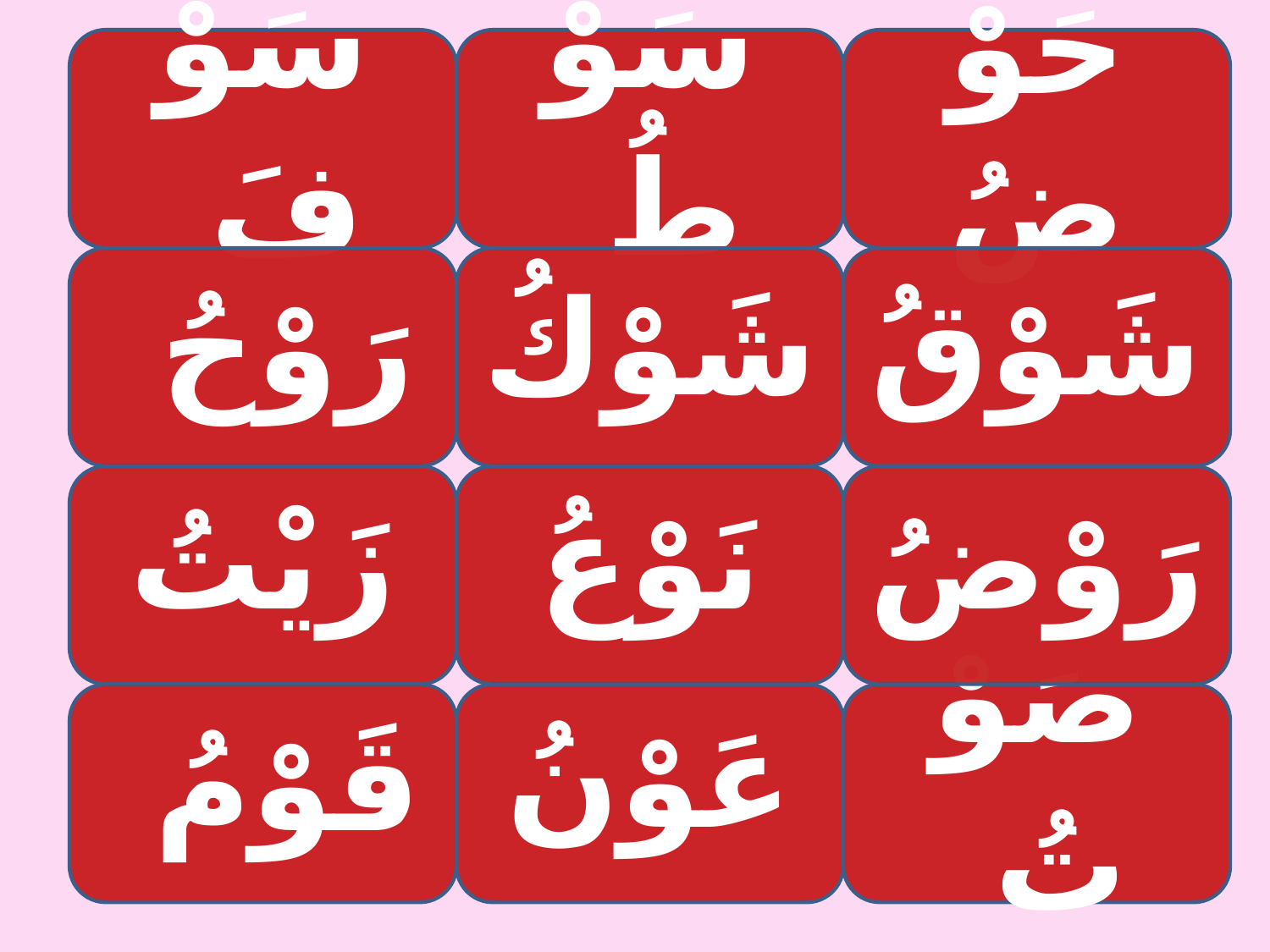

سَوْفَ

سَوْطُ

حَوْضُ

رَوْحُ

شَوْكُ

شَوْقُ

زَيْتُ

نَوْعُ

رَوْضُ

قَوْمُ

عَوْنُ

صَوْتُ